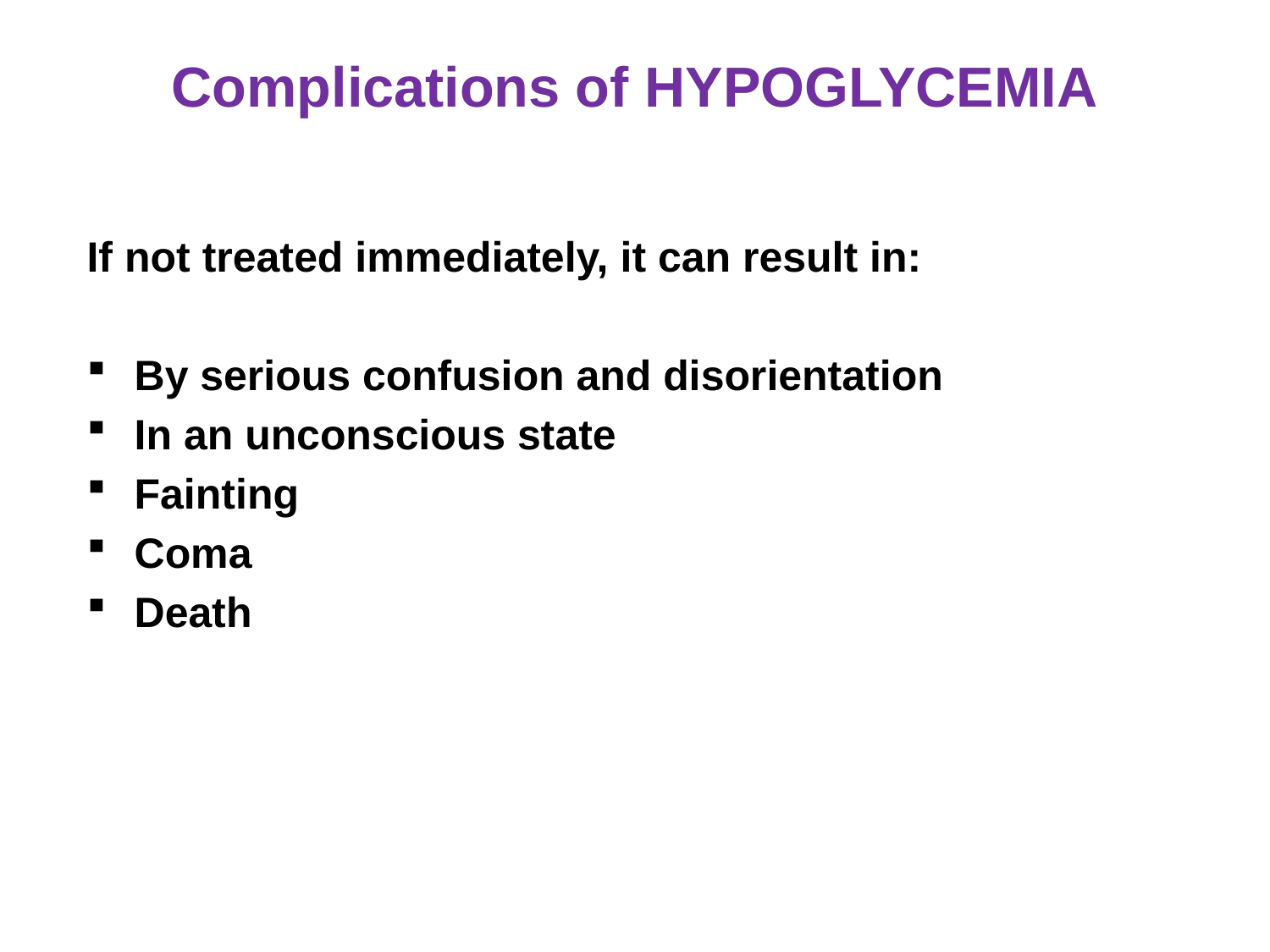

# Complications of HYPOGLYCEMIA
If not treated immediately, it can result in:

By serious confusion and disorientation
In an unconscious state
Fainting
Coma
Death